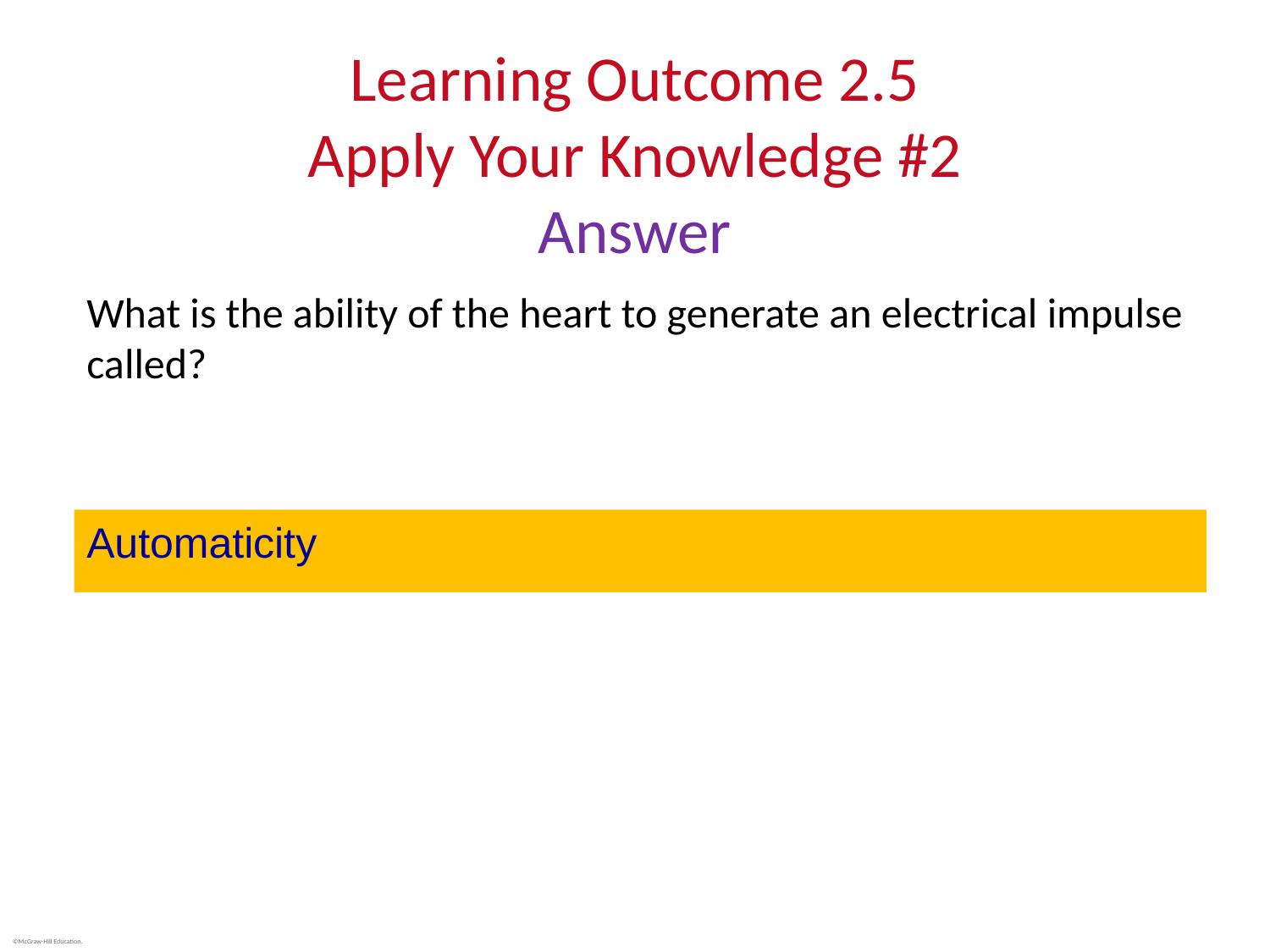

# Learning Outcome 2.5 Apply Your Knowledge #2 Answer
What is the ability of the heart to generate an electrical impulse called?
Automaticity